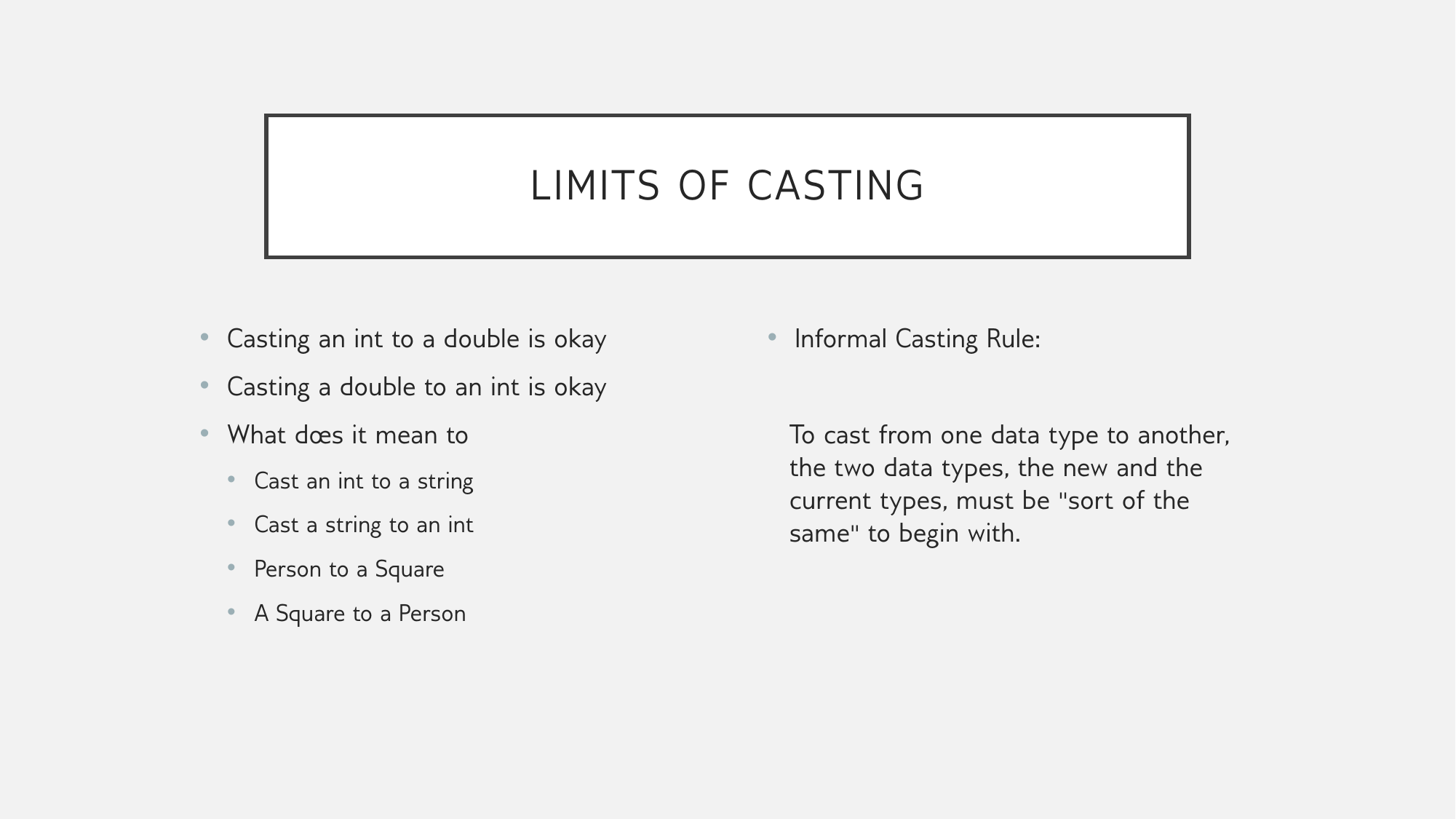

# Limits of casting
Casting an int to a double is okay
Casting a double to an int is okay
What does it mean to
Cast an int to a string
Cast a string to an int
Person to a Square
A Square to a Person
Informal Casting Rule:

To cast from one data type to another, the two data types, the new and the current types, must be "sort of the same" to begin with.